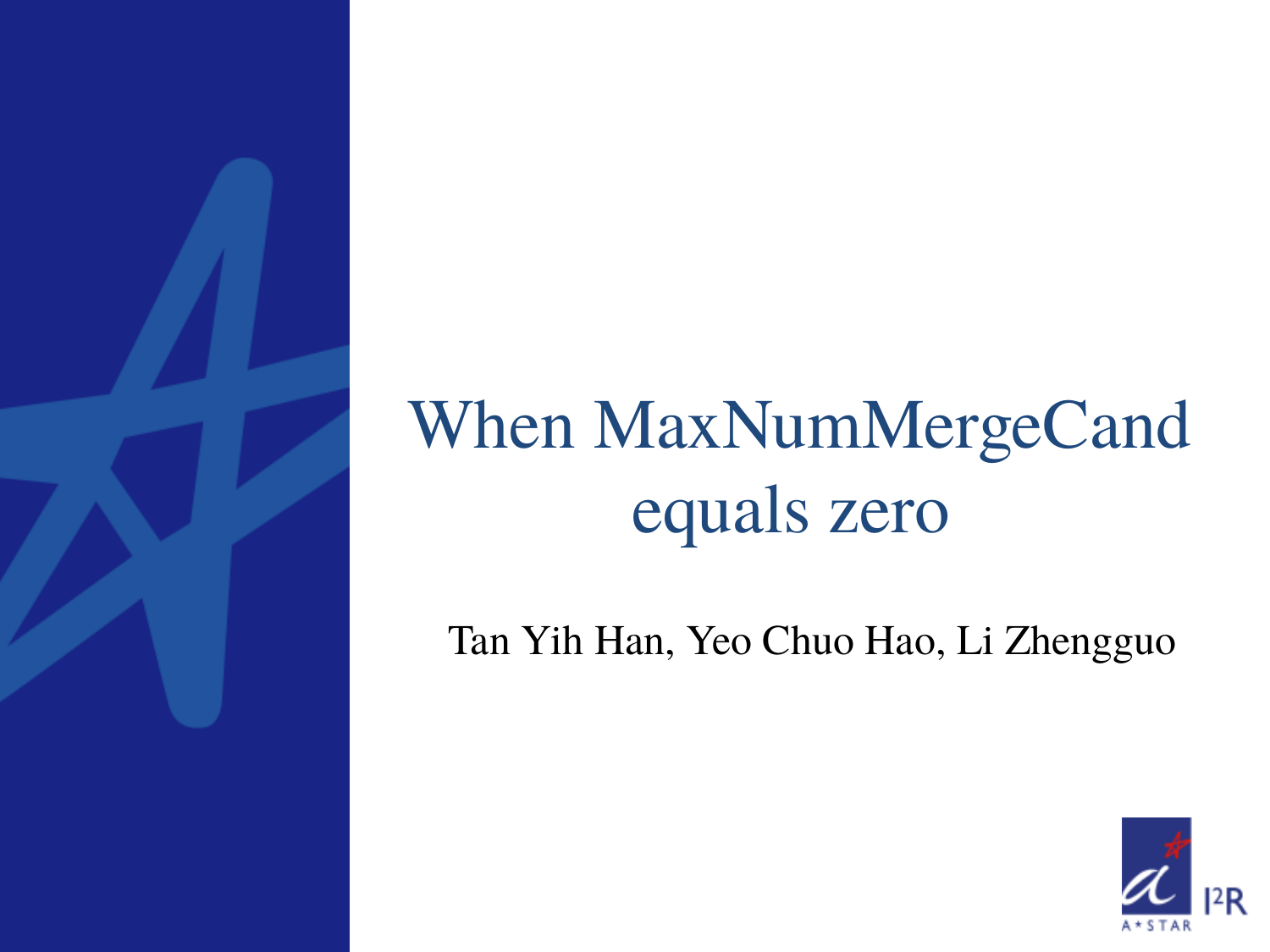

# When MaxNumMergeCand equals zero
Tan Yih Han, Yeo Chuo Hao, Li Zhengguo